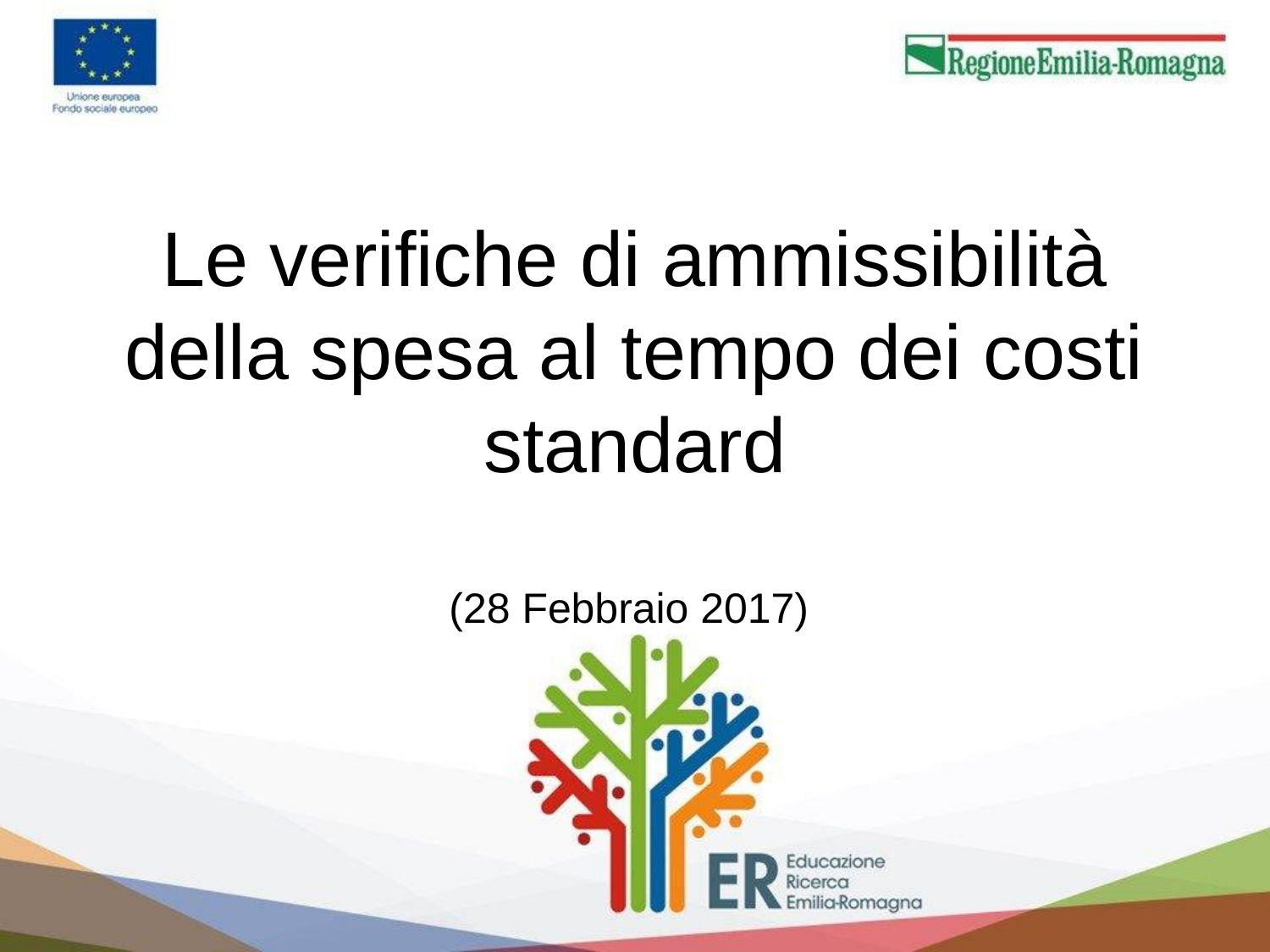

# Le verifiche di ammissibilità della spesa al tempo dei costi standard (28 Febbraio 2017)